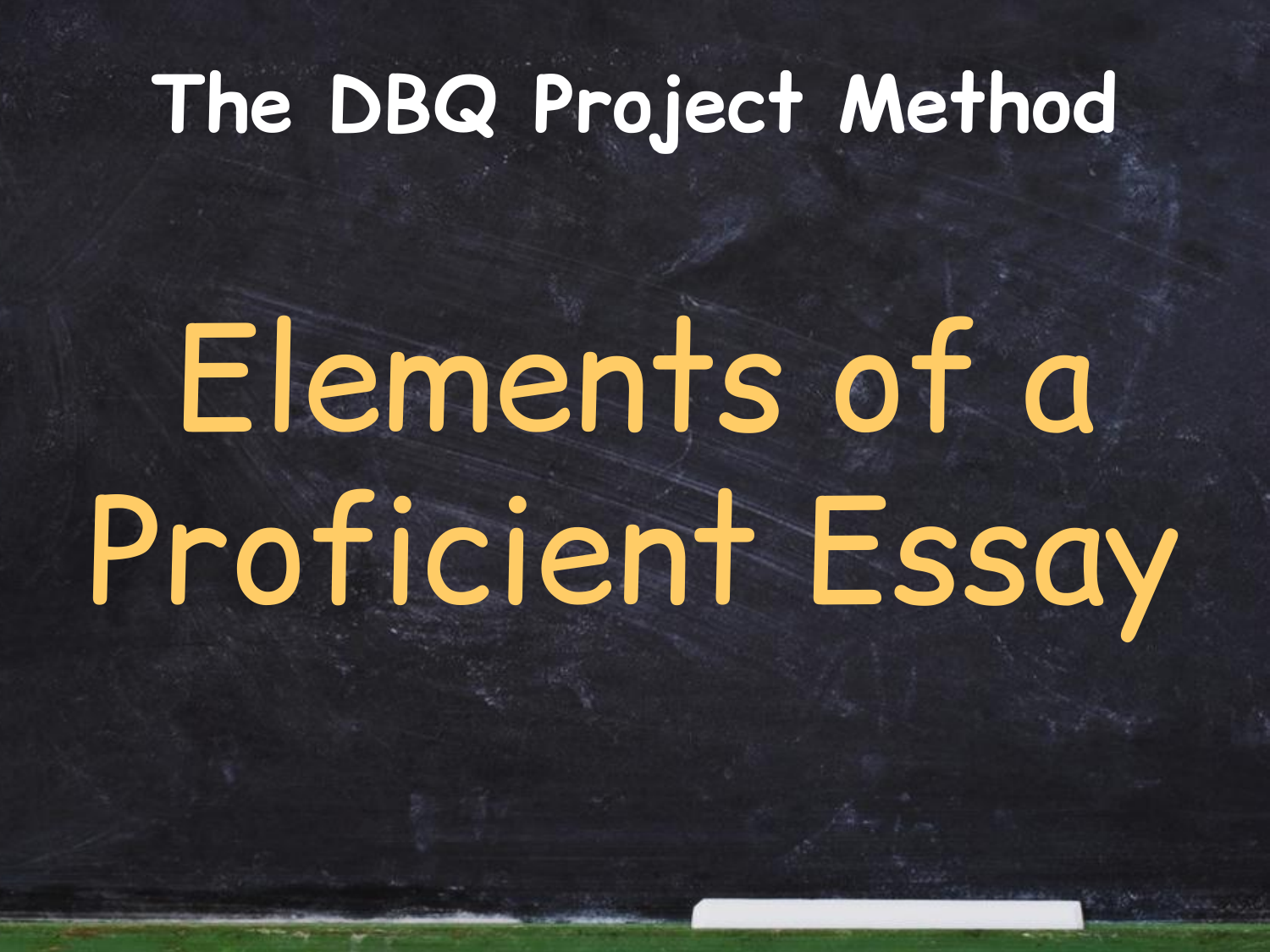

# The DBQ Project Method
Elements of a Proficient Essay